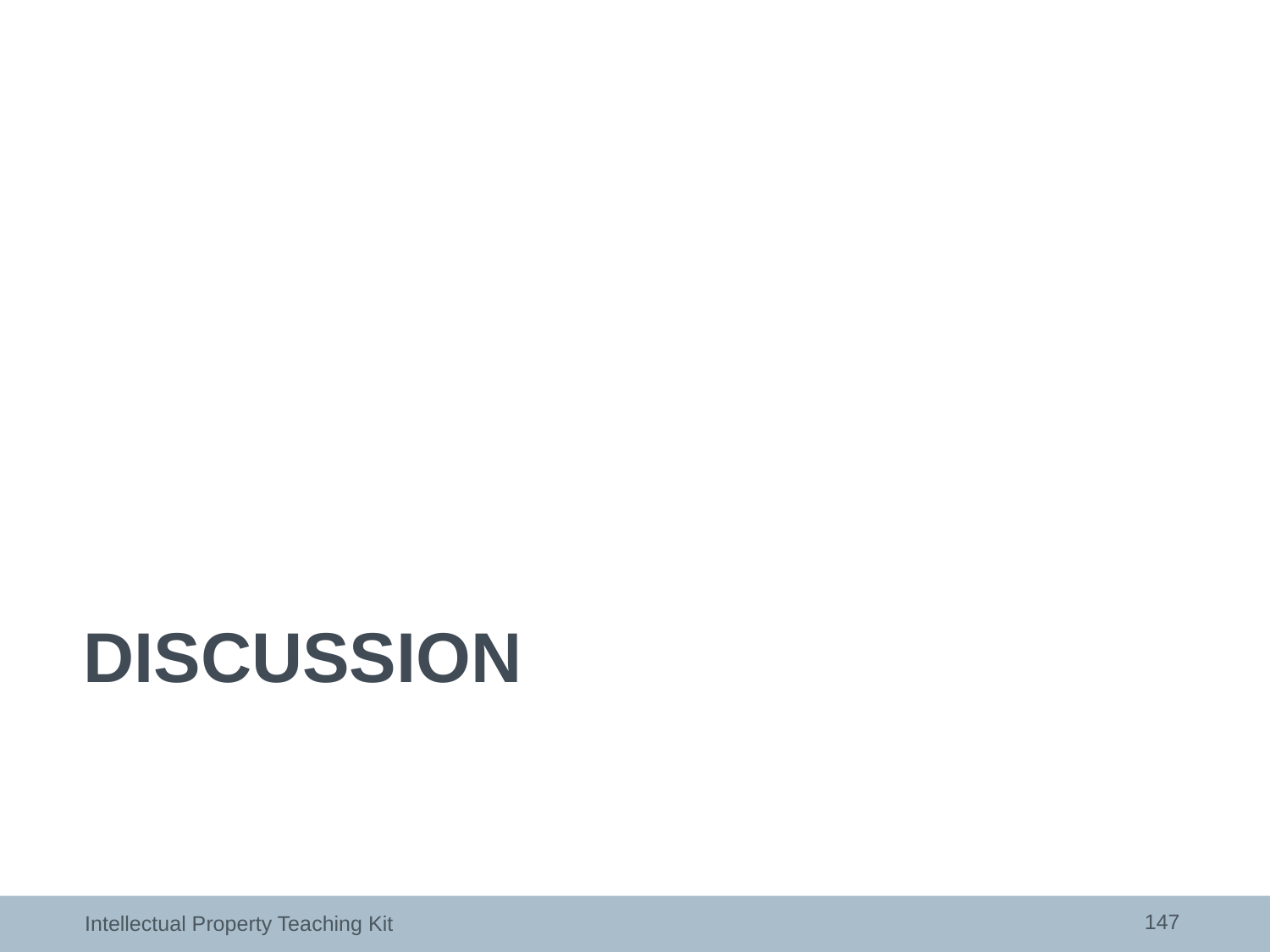

# discussion
147
Intellectual Property Teaching Kit